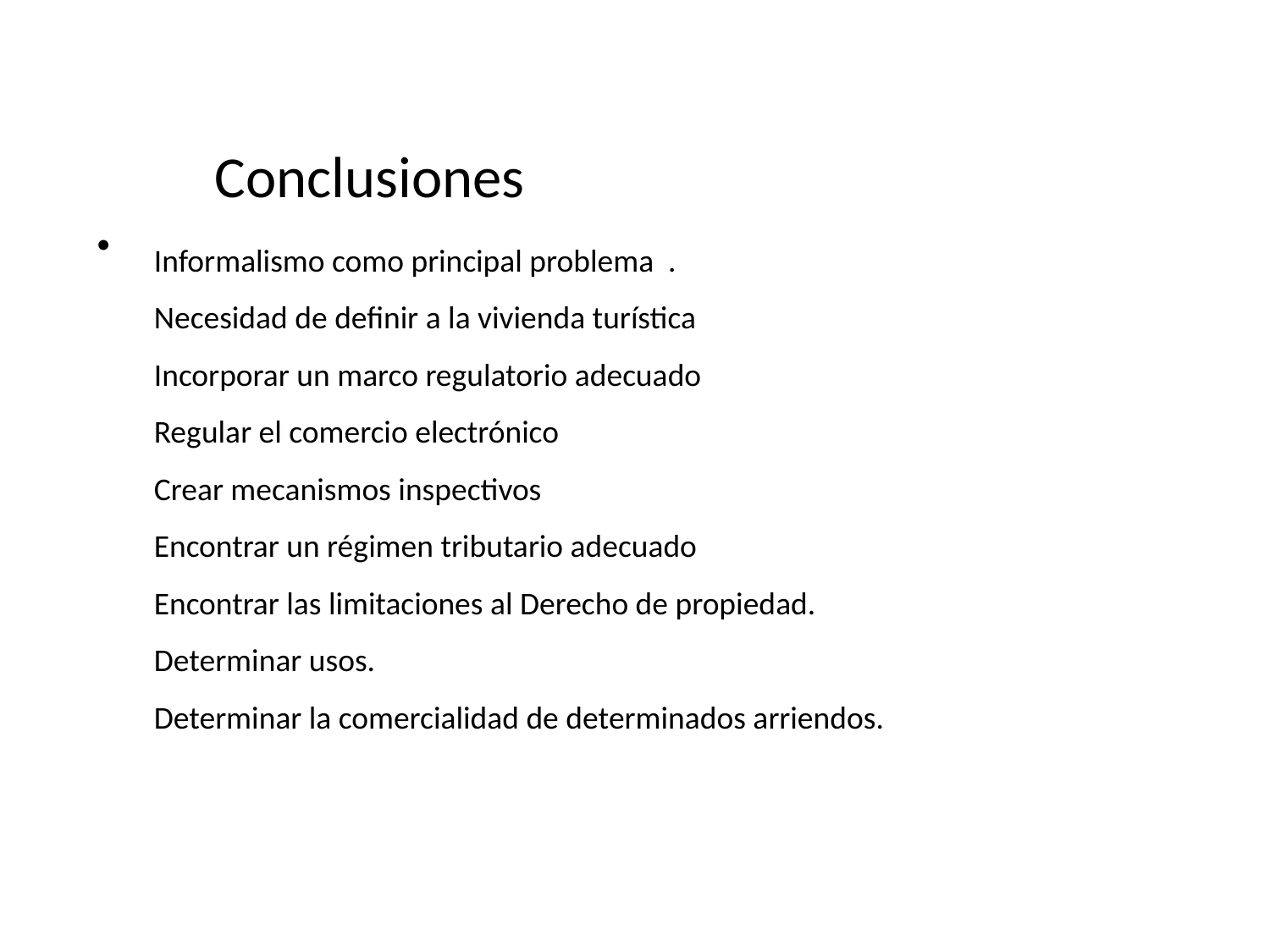

Conclusiones
Informalismo como principal problema  .
Necesidad de definir a la vivienda turística
Incorporar un marco regulatorio adecuado
Regular el comercio electrónico
Crear mecanismos inspectivos
Encontrar un régimen tributario adecuado
Encontrar las limitaciones al Derecho de propiedad.
Determinar usos.
Determinar la comercialidad de determinados arriendos.